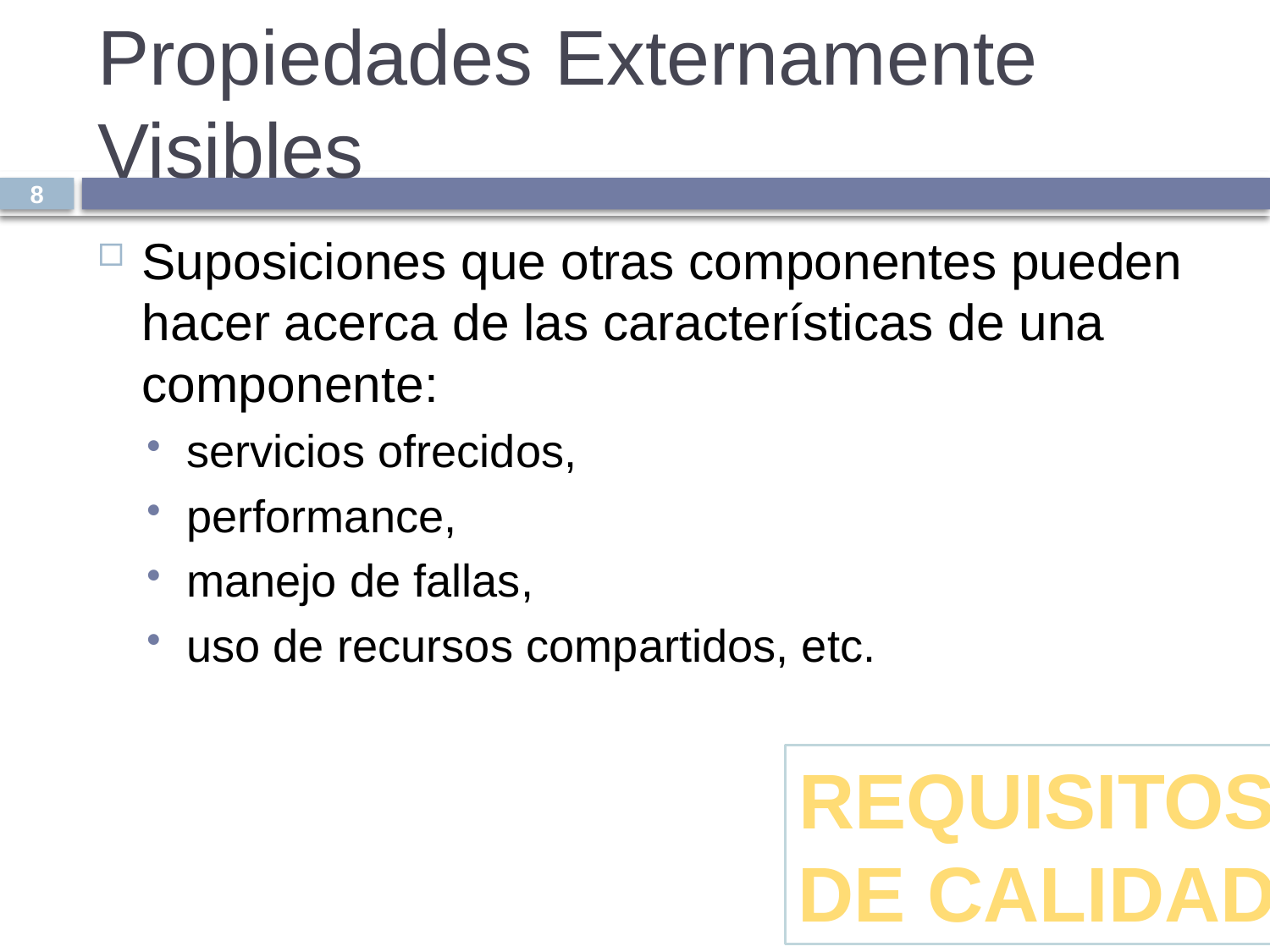

# Propiedades Externamente Visibles
8
Suposiciones que otras componentes pueden hacer acerca de las características de una componente:
servicios ofrecidos,
performance,
manejo de fallas,
uso de recursos compartidos, etc.
Requisitos
de calidad